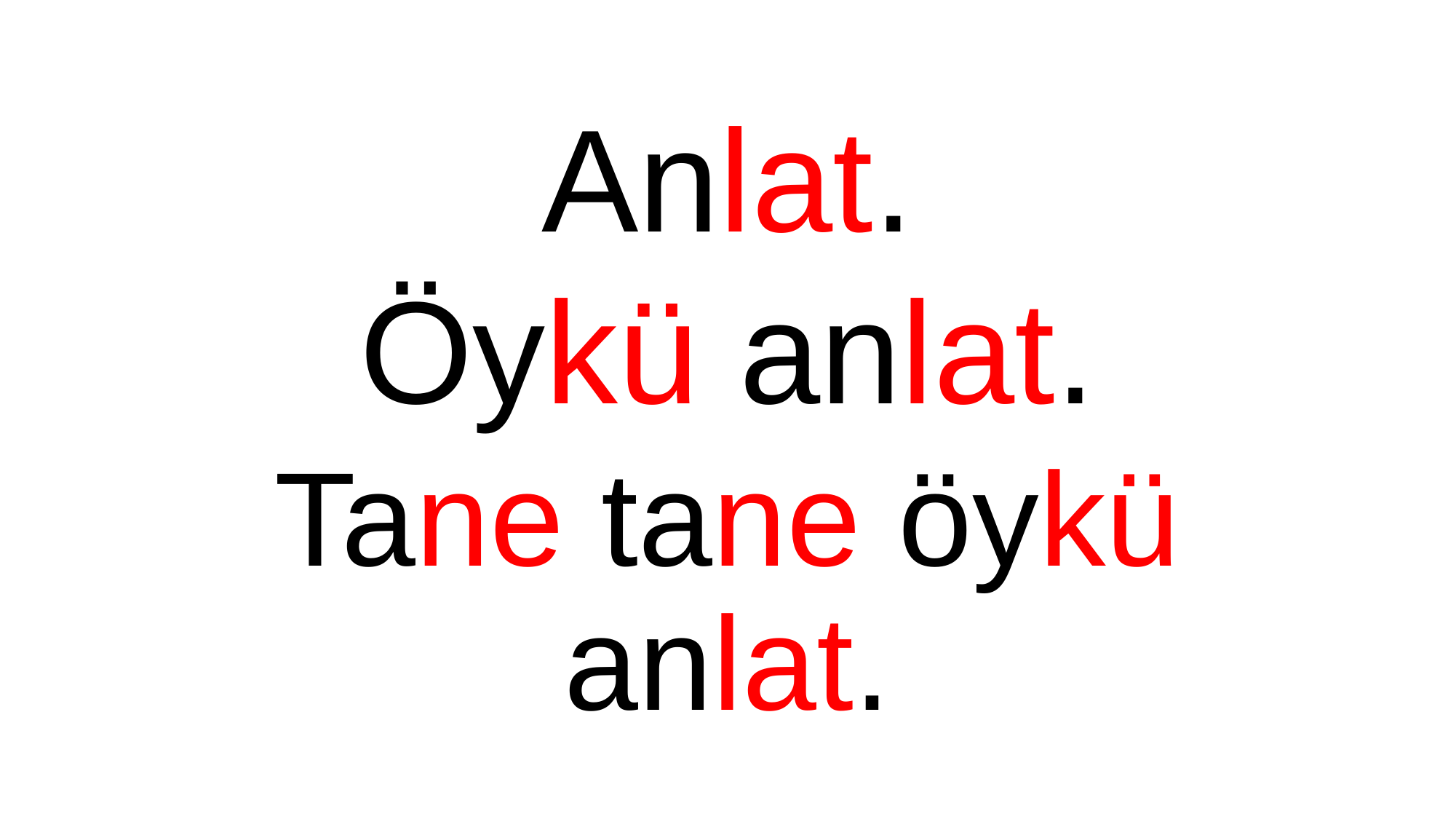

#
Anlat.
Öykü anlat.
Tane tane öykü anlat.